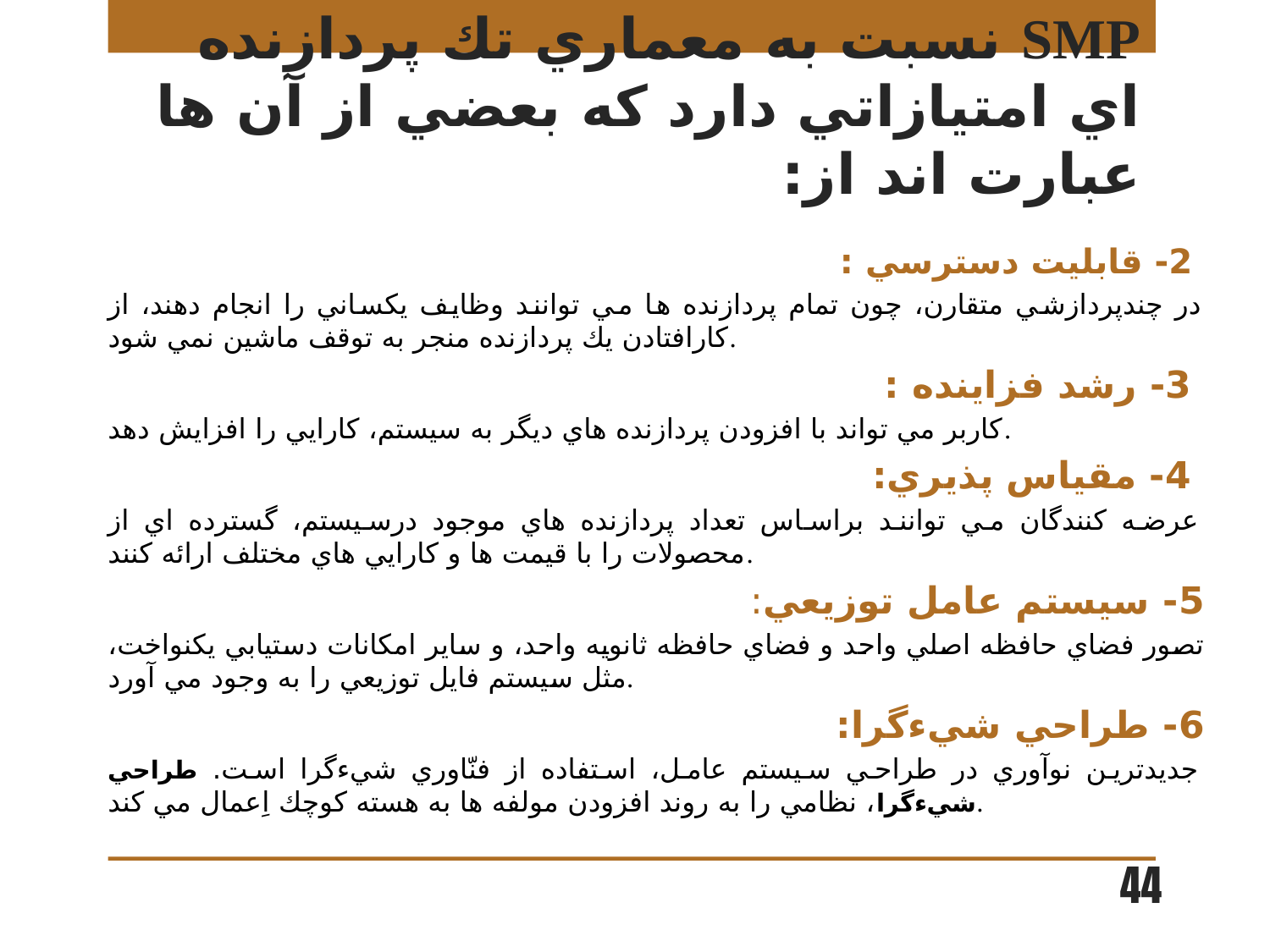

# SMP نسبت به معماري تك پردازنده اي امتيازاتي دارد كه بعضي از آن ها عبارت اند از:
 2- قابليت دسترسي :
در چندپردازشي متقارن، چون تمام پردازنده ها مي توانند وظايف يكساني را انجام دهند، از كارافتادن يك پردازنده منجر به توقف ماشين نمي شود.
 3- رشد فزاينده :
كاربر مي تواند با افزودن پردازنده هاي ديگر به سيستم، كارايي را افزايش دهد.
 4- مقياس پذيري:
عرضه كنندگان مي توانند براساس تعداد پردازنده هاي موجود درسيستم، گسترده اي از محصولات را با قيمت ها و كارايي هاي مختلف ارائه كنند.
5- سيستم عامل توزيعي:
تصور فضاي حافظه اصلي واحد و فضاي حافظه ثانويه واحد، و ساير امكانات دستيابي يكنواخت، مثل سيستم فايل توزيعي را به وجود مي آورد.
6- طراحي شيءگرا:
جديدترين نوآوري در طراحي سيستم عامل، استفاده از فنّاوري شيءگرا است. طراحي شيءگرا، نظامي را به روند افزودن مولفه ها به هسته كوچك اِعمال مي كند.
44